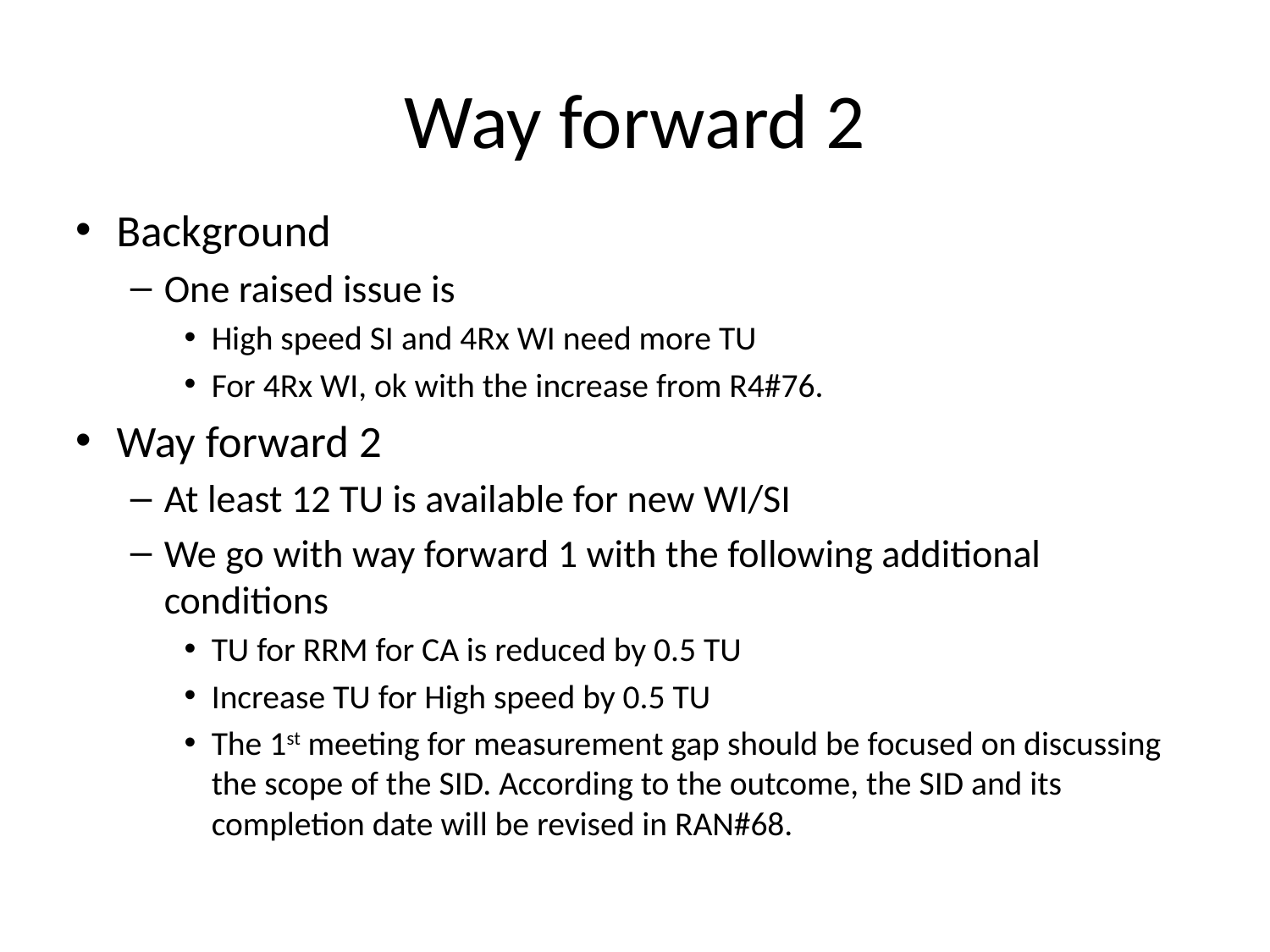

# Way forward 2
Background
One raised issue is
High speed SI and 4Rx WI need more TU
For 4Rx WI, ok with the increase from R4#76.
Way forward 2
At least 12 TU is available for new WI/SI
We go with way forward 1 with the following additional conditions
TU for RRM for CA is reduced by 0.5 TU
Increase TU for High speed by 0.5 TU
The 1st meeting for measurement gap should be focused on discussing the scope of the SID. According to the outcome, the SID and its completion date will be revised in RAN#68.